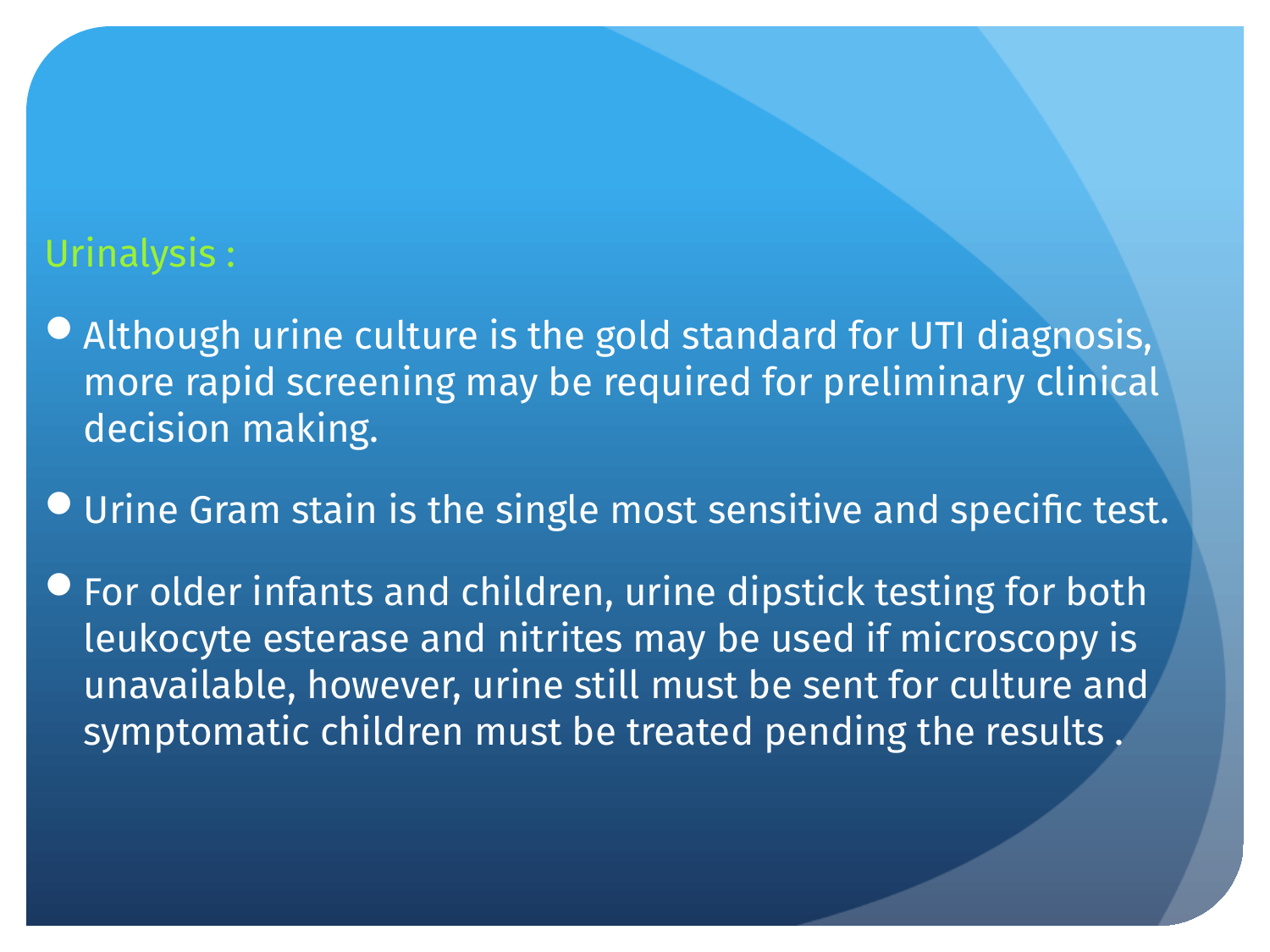

#
Urinalysis :
Although urine culture is the gold standard for UTI diagnosis, more rapid screening may be required for preliminary clinical decision making.
Urine Gram stain is the single most sensitive and speciﬁc test.
For older infants and children, urine dipstick testing for both leukocyte esterase and nitrites may be used if microscopy is unavailable, however, urine still must be sent for culture and symptomatic children must be treated pending the results .